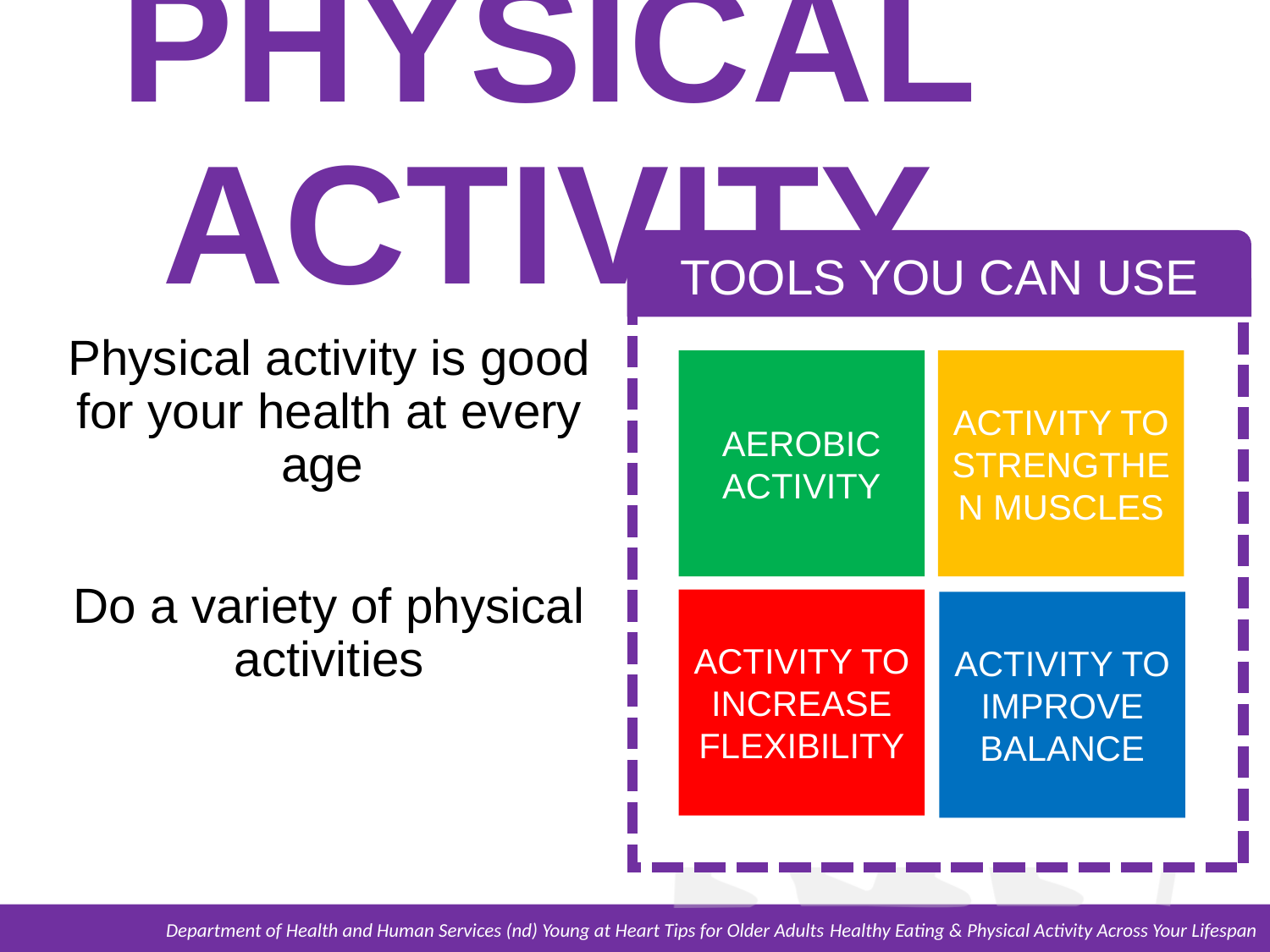

# PHYSICAL ACTIVITY
TOOLS YOU CAN USE

Physical activity is good for your health at every age

Do a variety of physical activities

AEROBIC ACTIVITY
ACTIVITY TO STRENGTHEN MUSCLES
ACTIVITY TO INCREASE FLEXIBILITY
ACTIVITY TO IMPROVE BALANCE
Department of Health and Human Services (nd) Young at Heart Tips for Older Adults Healthy Eating & Physical Activity Across Your Lifespan